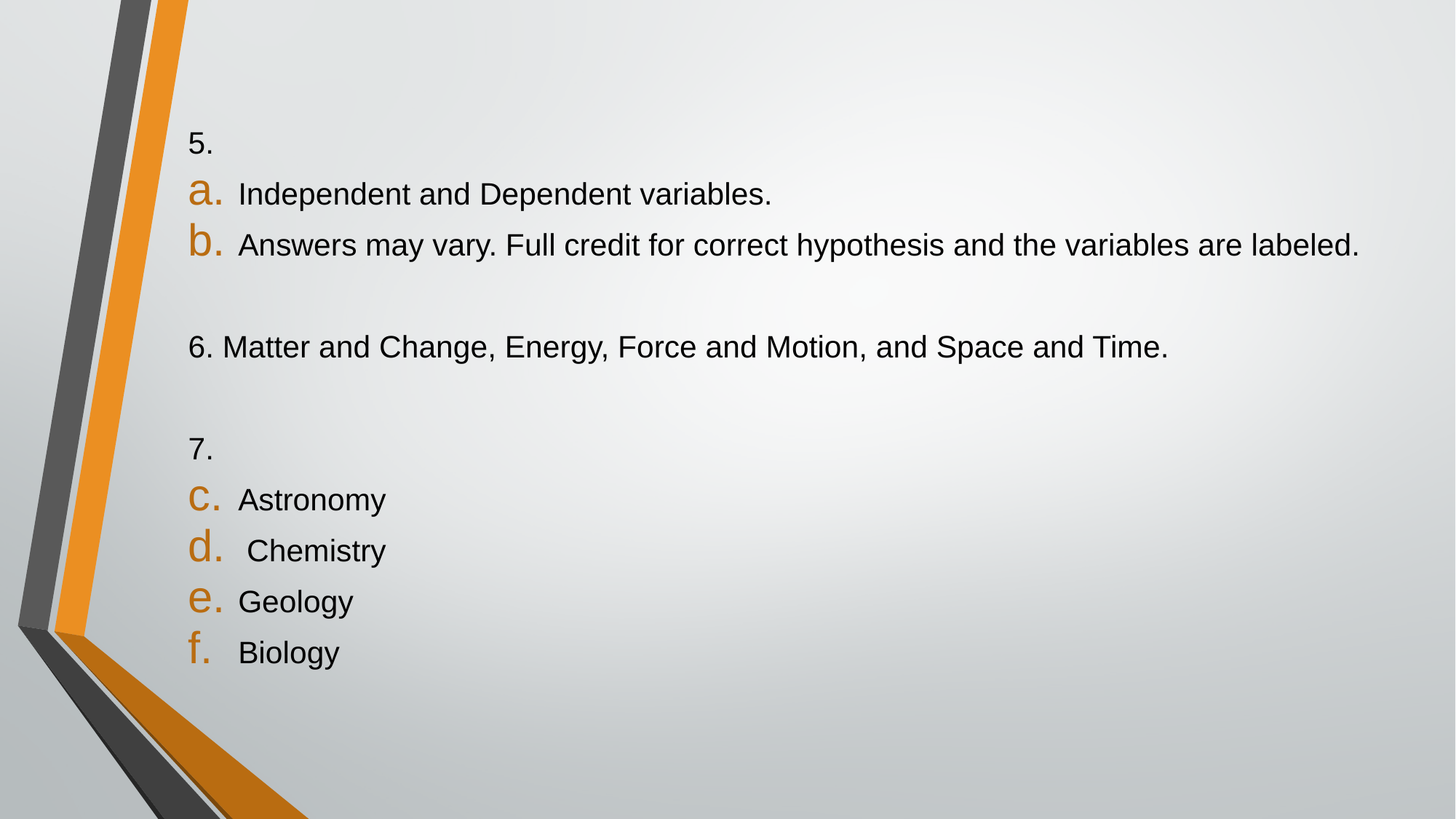

5.
Independent and Dependent variables.
Answers may vary. Full credit for correct hypothesis and the variables are labeled.

6. Matter and Change, Energy, Force and Motion, and Space and Time.

7.
Astronomy
 Chemistry
Geology
Biology